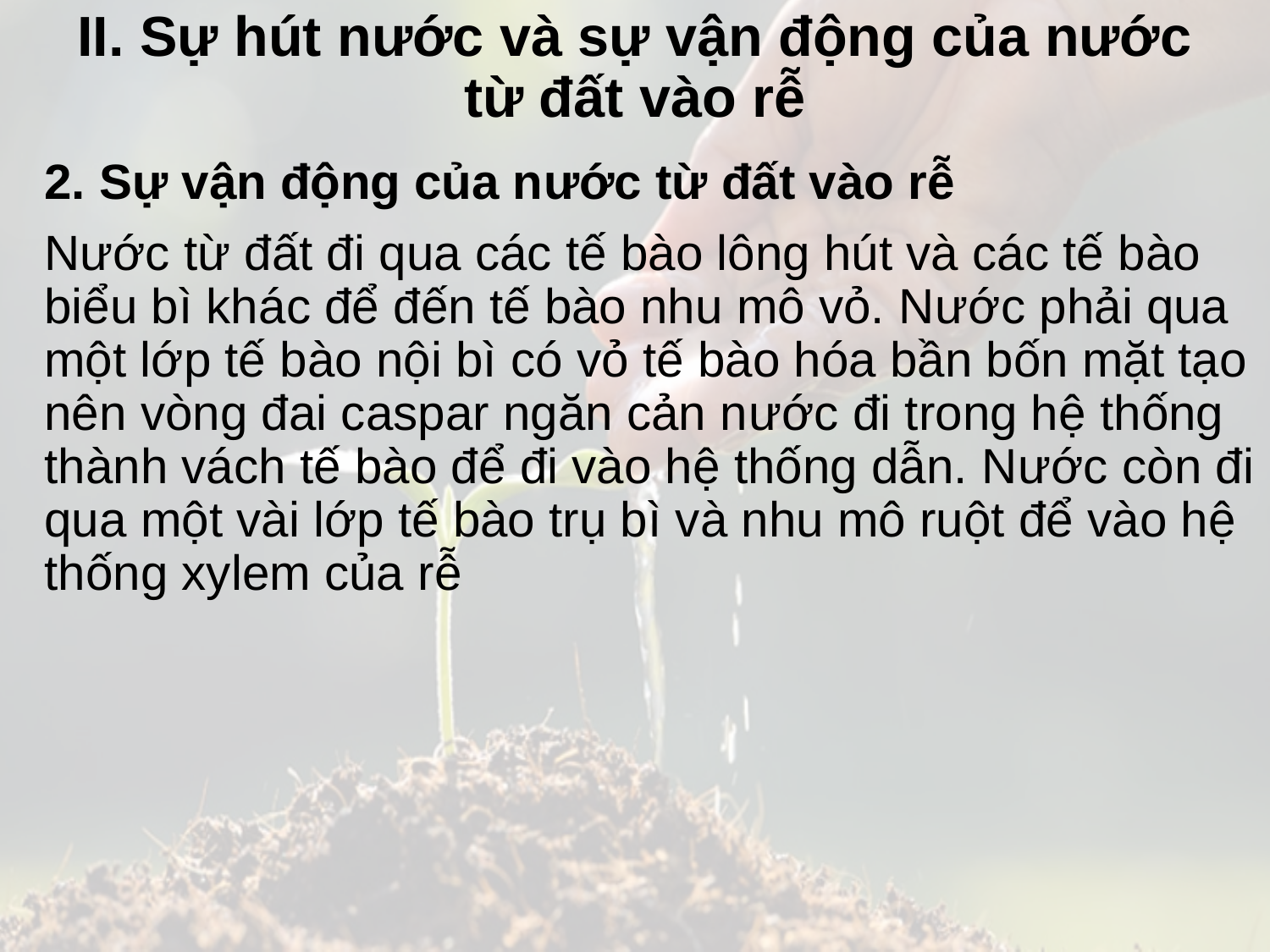

# II. Sự hút nước và sự vận động của nước từ đất vào rễ
2. Sự vận động của nước từ đất vào rễ
Nước từ đất đi qua các tế bào lông hút và các tế bào biểu bì khác để đến tế bào nhu mô vỏ. Nước phải qua một lớp tế bào nội bì có vỏ tế bào hóa bần bốn mặt tạo nên vòng đai caspar ngăn cản nước đi trong hệ thống thành vách tế bào để đi vào hệ thống dẫn. Nước còn đi qua một vài lớp tế bào trụ bì và nhu mô ruột để vào hệ thống xylem của rễ
13